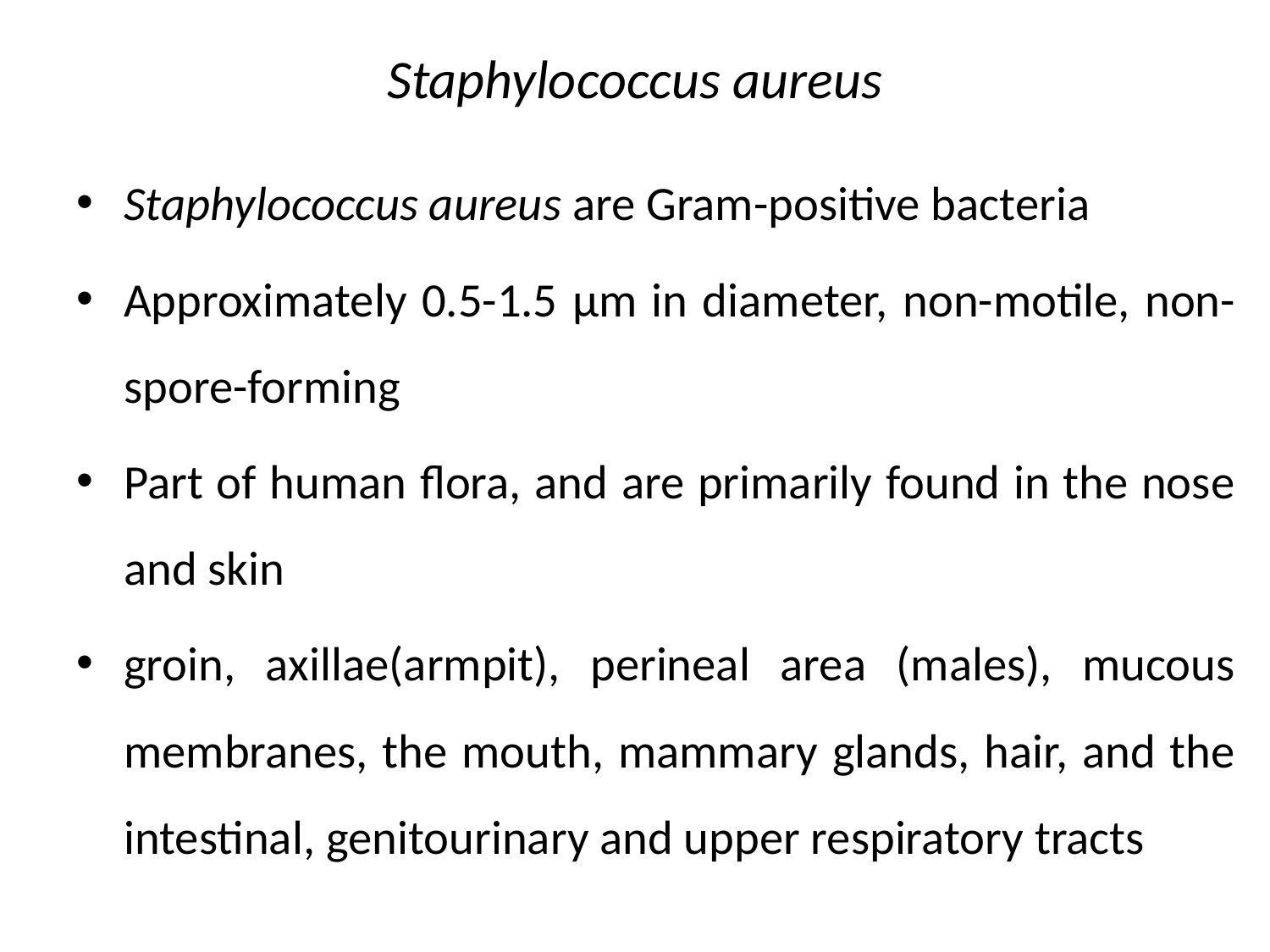

# Staphylococcus aureus
Staphylococcus aureus are Gram-positive bacteria
Approximately 0.5-1.5 µm in diameter, non-motile, non-spore-forming
Part of human flora, and are primarily found in the nose and skin
groin, axillae(armpit), perineal area (males), mucous membranes, the mouth, mammary glands, hair, and the intestinal, genitourinary and upper respiratory tracts